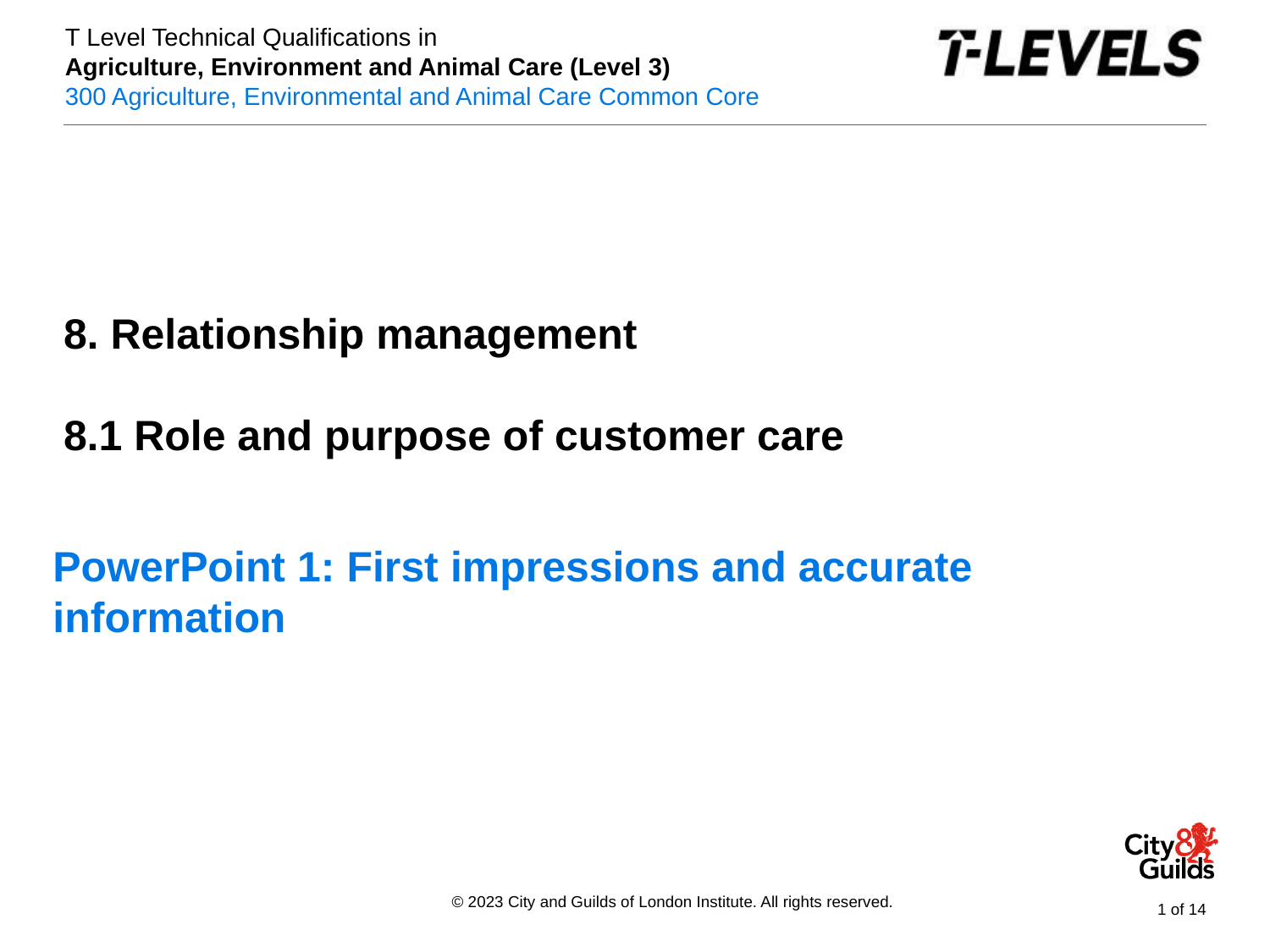

PowerPoint presentation
8. Relationship management

8.1 Role and purpose of customer care
# PowerPoint 1: First impressions and accurate information